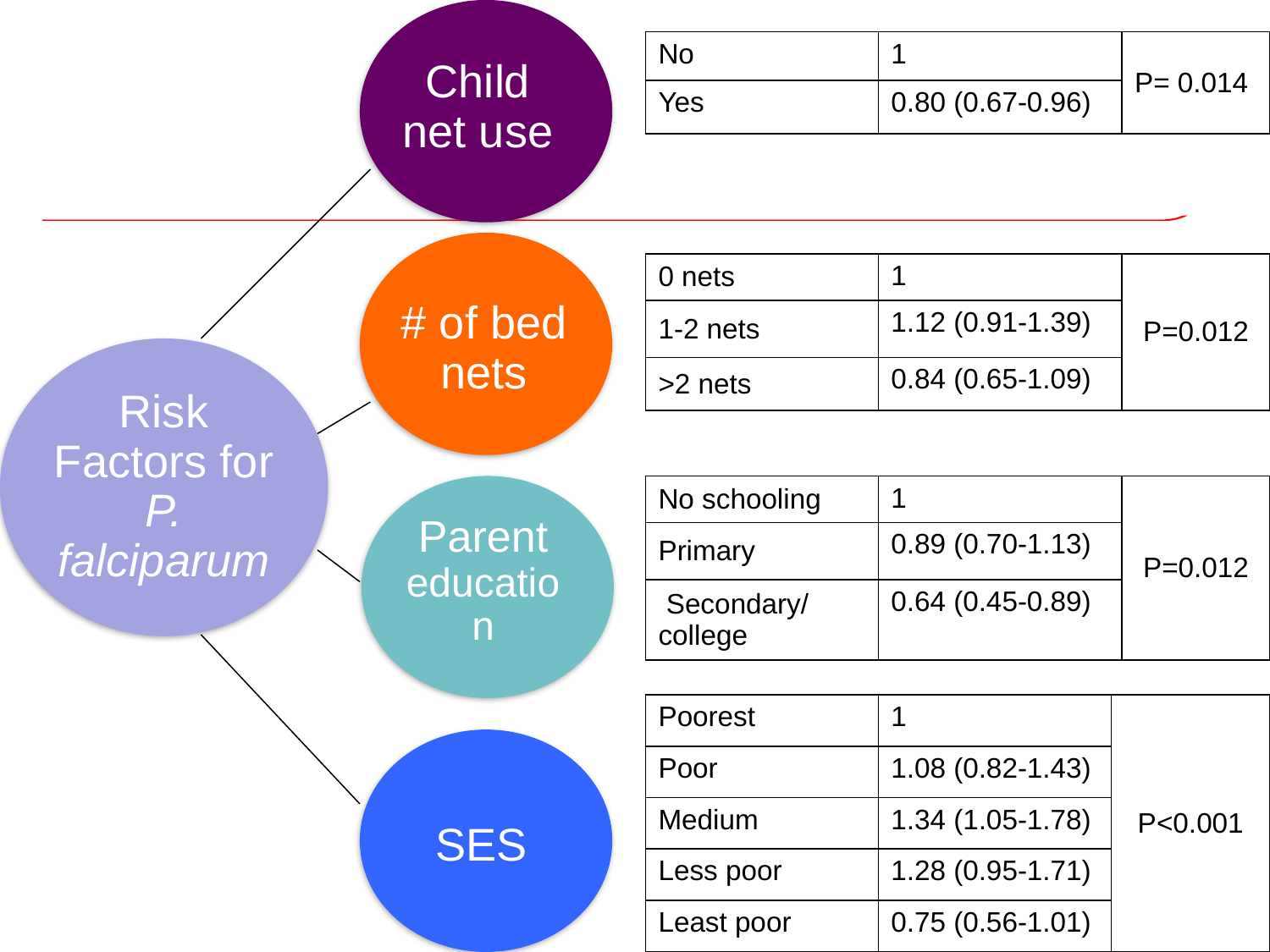

Child net use
| No | 1 | P= 0.014 |
| --- | --- | --- |
| Yes | 0.80 (0.67-0.96) |  |

# of bed nets
| 0 nets | 1 | P=0.012 |
| --- | --- | --- |
| 1-2 nets | 1.12 (0.91-1.39) |  |
| >2 nets | 0.84 (0.65-1.09) |  |

Risk Factors for P. falciparum

Parent education
| No schooling | 1 | P=0.012 |
| --- | --- | --- |
| Primary | 0.89 (0.70-1.13) |  |
| Secondary/ college | 0.64 (0.45-0.89) |  |
| Poorest | 1 | P<0.001 |
| --- | --- | --- |
| Poor | 1.08 (0.82-1.43) |  |
| Medium | 1.34 (1.05-1.78) |  |
| Less poor | 1.28 (0.95-1.71) |  |
| Least poor | 0.75 (0.56-1.01) |  |

SES